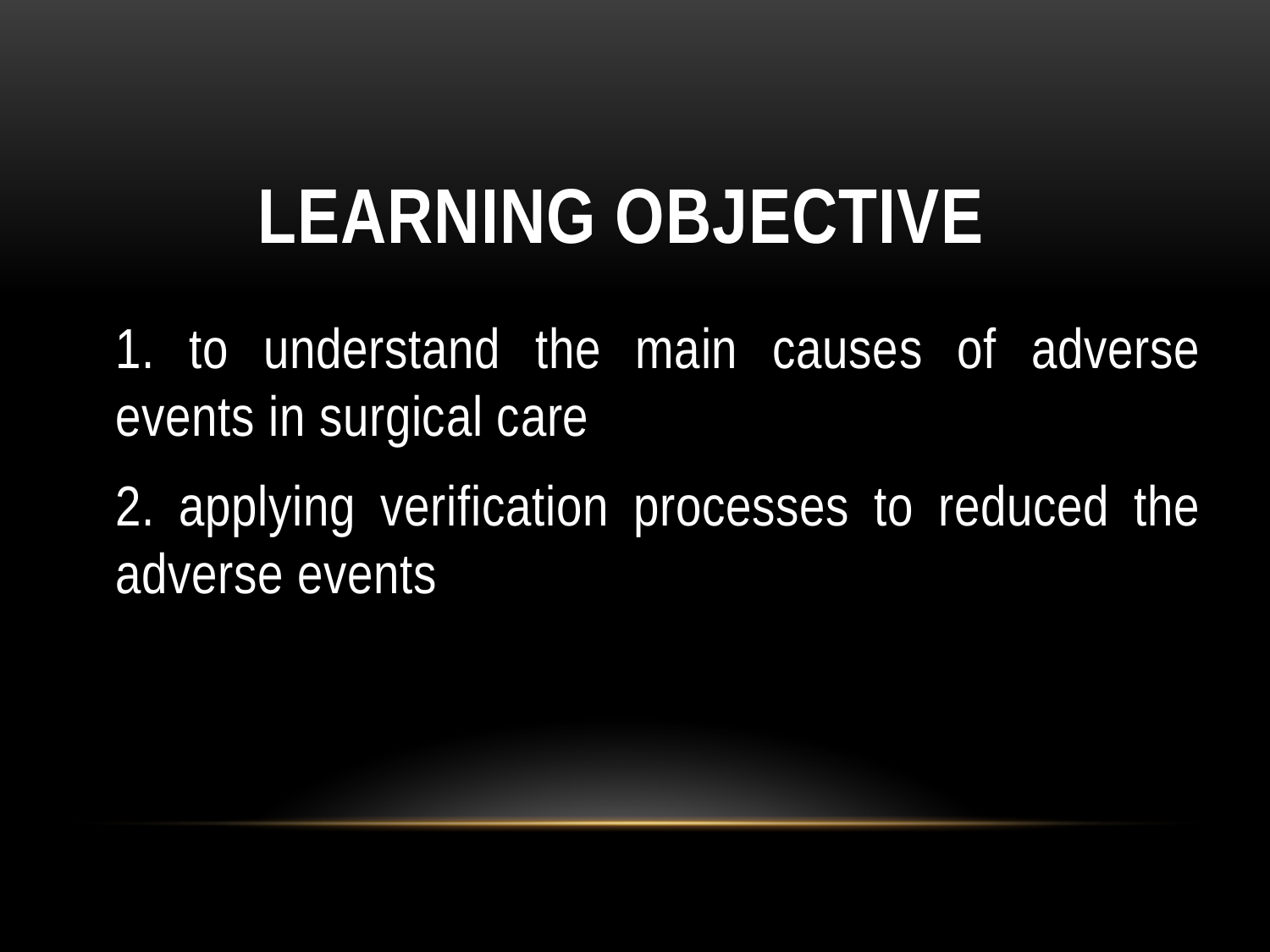

# Learning objective
	1. to understand the main causes of adverse events in surgical care
	2. applying verification processes to reduced the adverse events